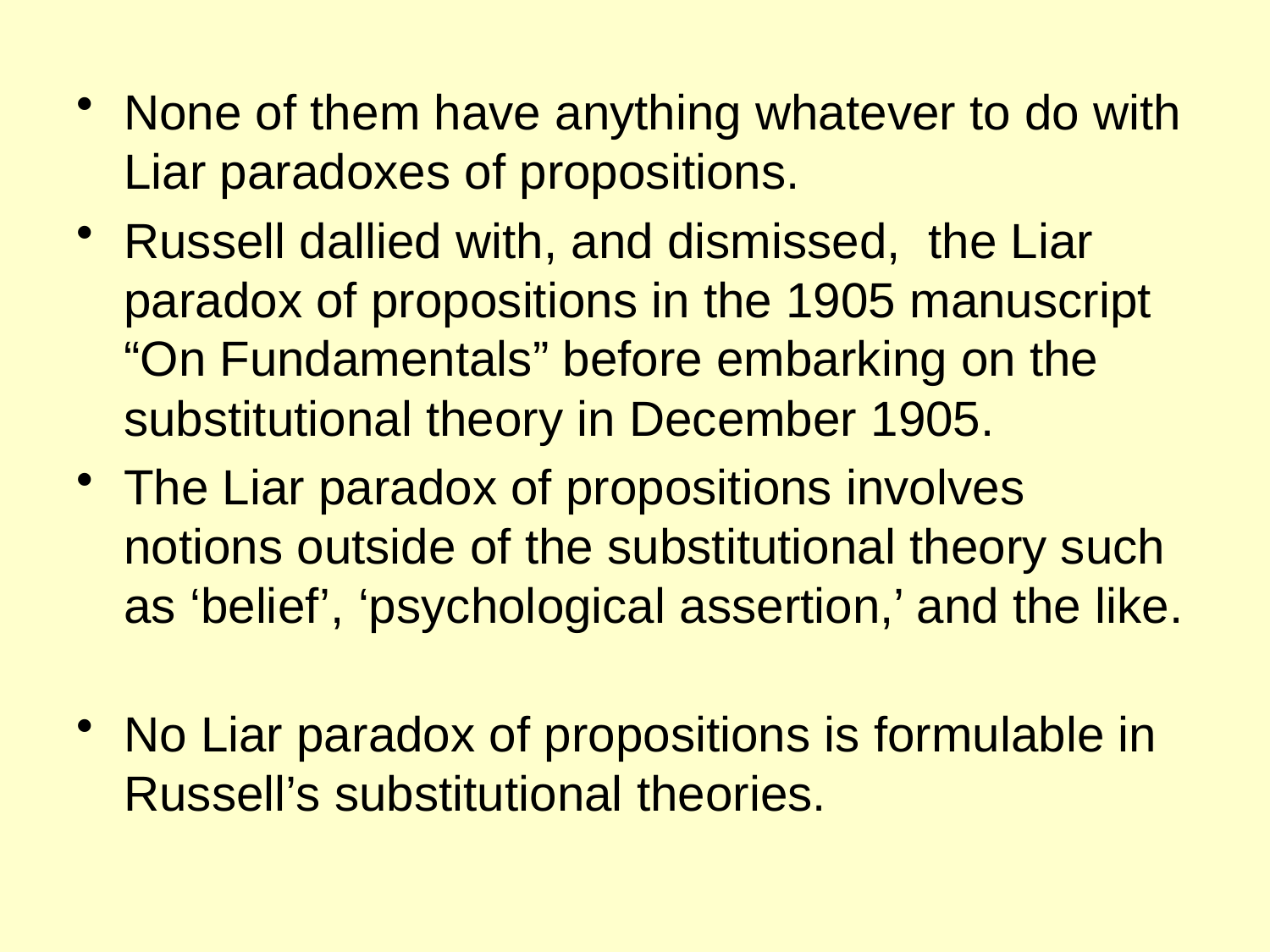

None of them have anything whatever to do with Liar paradoxes of propositions.
Russell dallied with, and dismissed,  the Liar paradox of propositions in the 1905 manuscript “On Fundamentals” before embarking on the substitutional theory in December 1905.
The Liar paradox of propositions involves notions outside of the substitutional theory such as ‘belief’, ‘psychological assertion,’ and the like.
No Liar paradox of propositions is formulable in Russell’s substitutional theories.